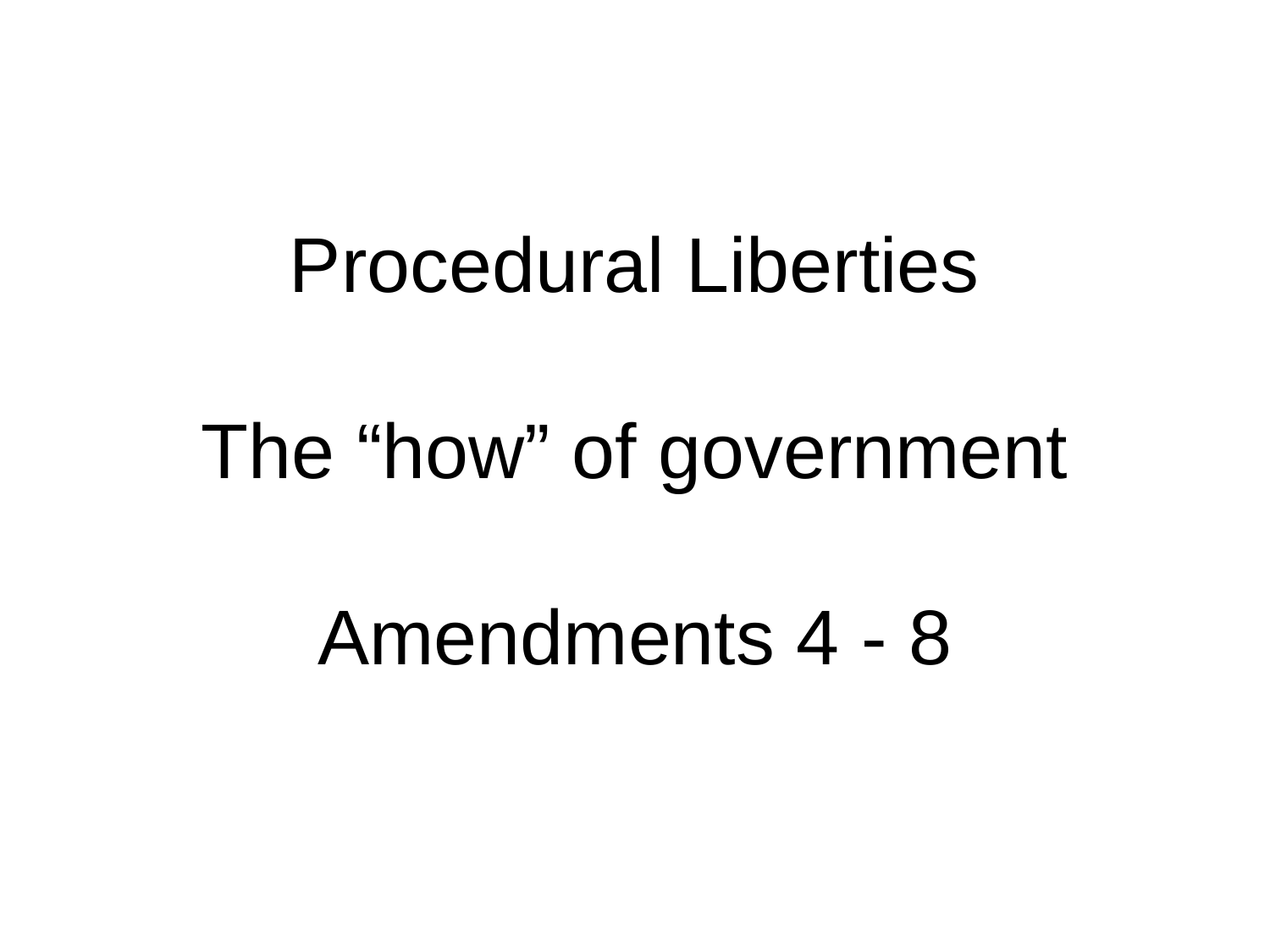

# Procedural Liberties The “how” of government Amendments 4 - 8